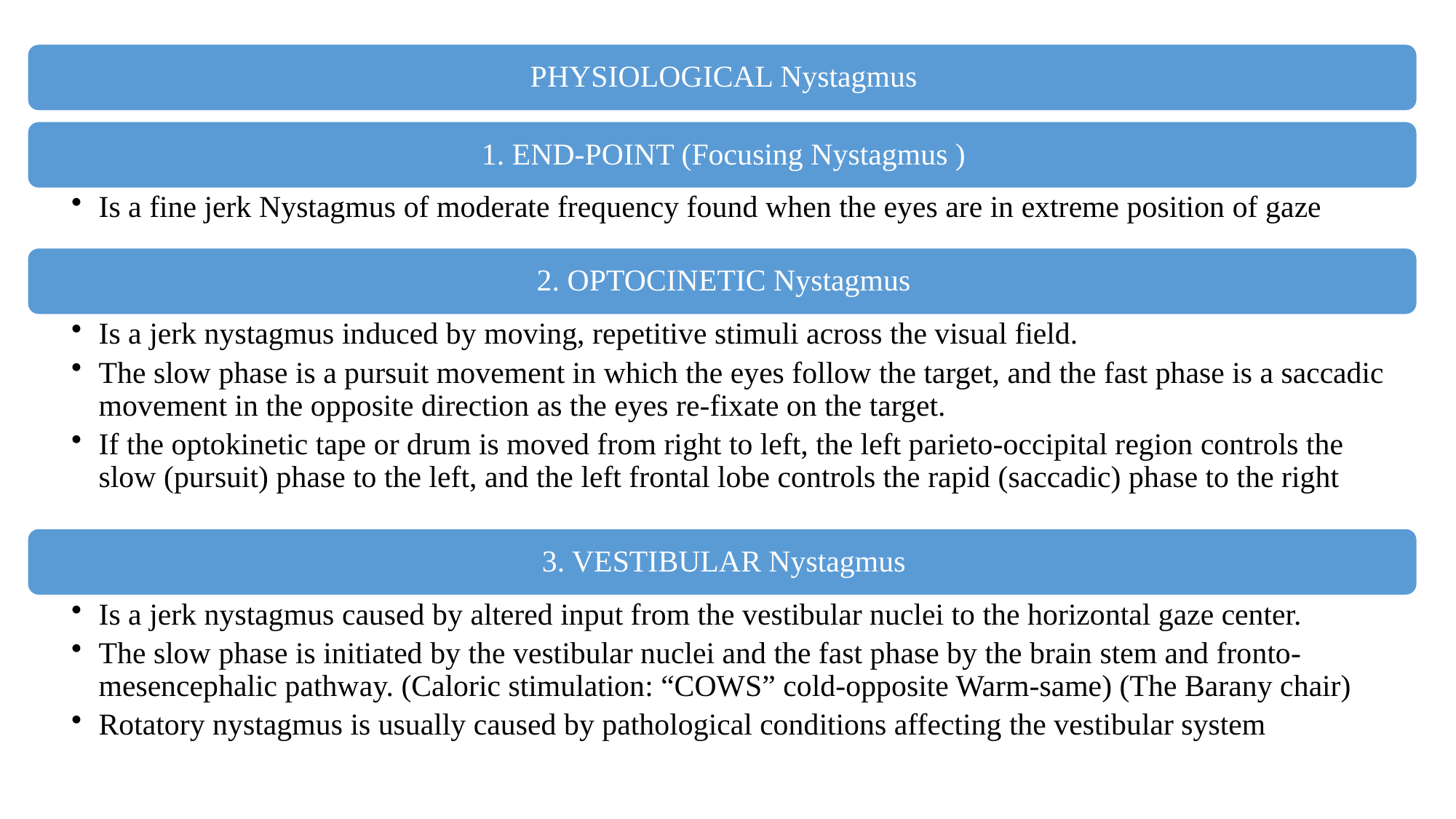

PHYSIOLOGICAL Nystagmus
1. END-POINT (Focusing Nystagmus )
Is a fine jerk Nystagmus of moderate frequency found when the eyes are in extreme position of gaze
2. OPTOCINETIC Nystagmus
Is a jerk nystagmus induced by moving, repetitive stimuli across the visual field.
The slow phase is a pursuit movement in which the eyes follow the target, and the fast phase is a saccadic movement in the opposite direction as the eyes re-fixate on the target.
If the optokinetic tape or drum is moved from right to left, the left parieto-occipital region controls the slow (pursuit) phase to the left, and the left frontal lobe controls the rapid (saccadic) phase to the right
3. VESTIBULAR Nystagmus
Is a jerk nystagmus caused by altered input from the vestibular nuclei to the horizontal gaze center.
The slow phase is initiated by the vestibular nuclei and the fast phase by the brain stem and fronto-mesencephalic pathway. (Caloric stimulation: “COWS” cold-opposite Warm-same) (The Barany chair)
Rotatory nystagmus is usually caused by pathological conditions affecting the vestibular system